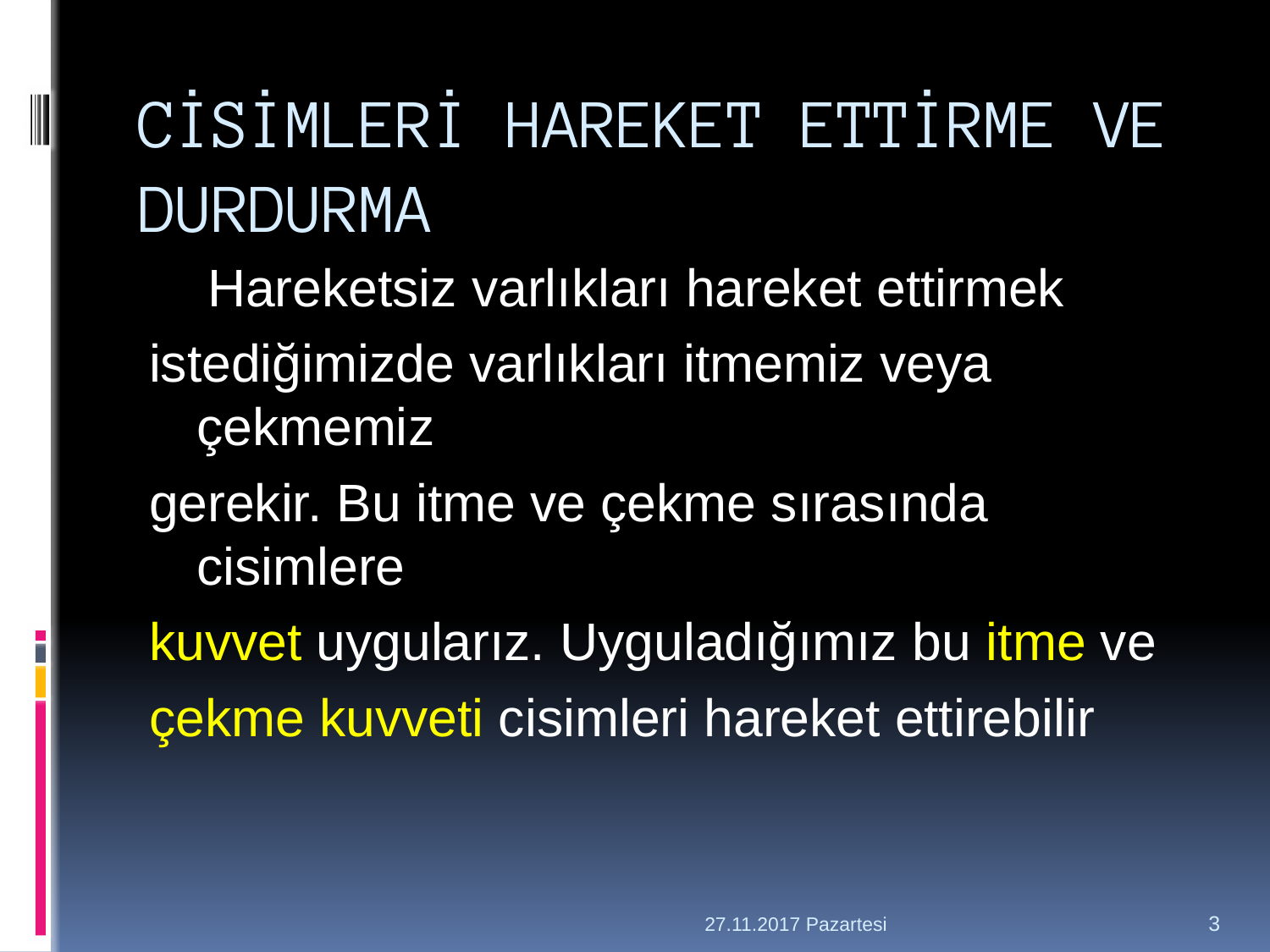

# CİSİMLERİ HAREKET ETTİRME VE DURDURMA
    Hareketsiz varlıkları hareket ettirmek
istediğimizde varlıkları itmemiz veya çekmemiz
gerekir. Bu itme ve çekme sırasında cisimlere
kuvvet uygularız. Uyguladığımız bu itme ve
çekme kuvveti cisimleri hareket ettirebilir
27.11.2017 Pazartesi
3